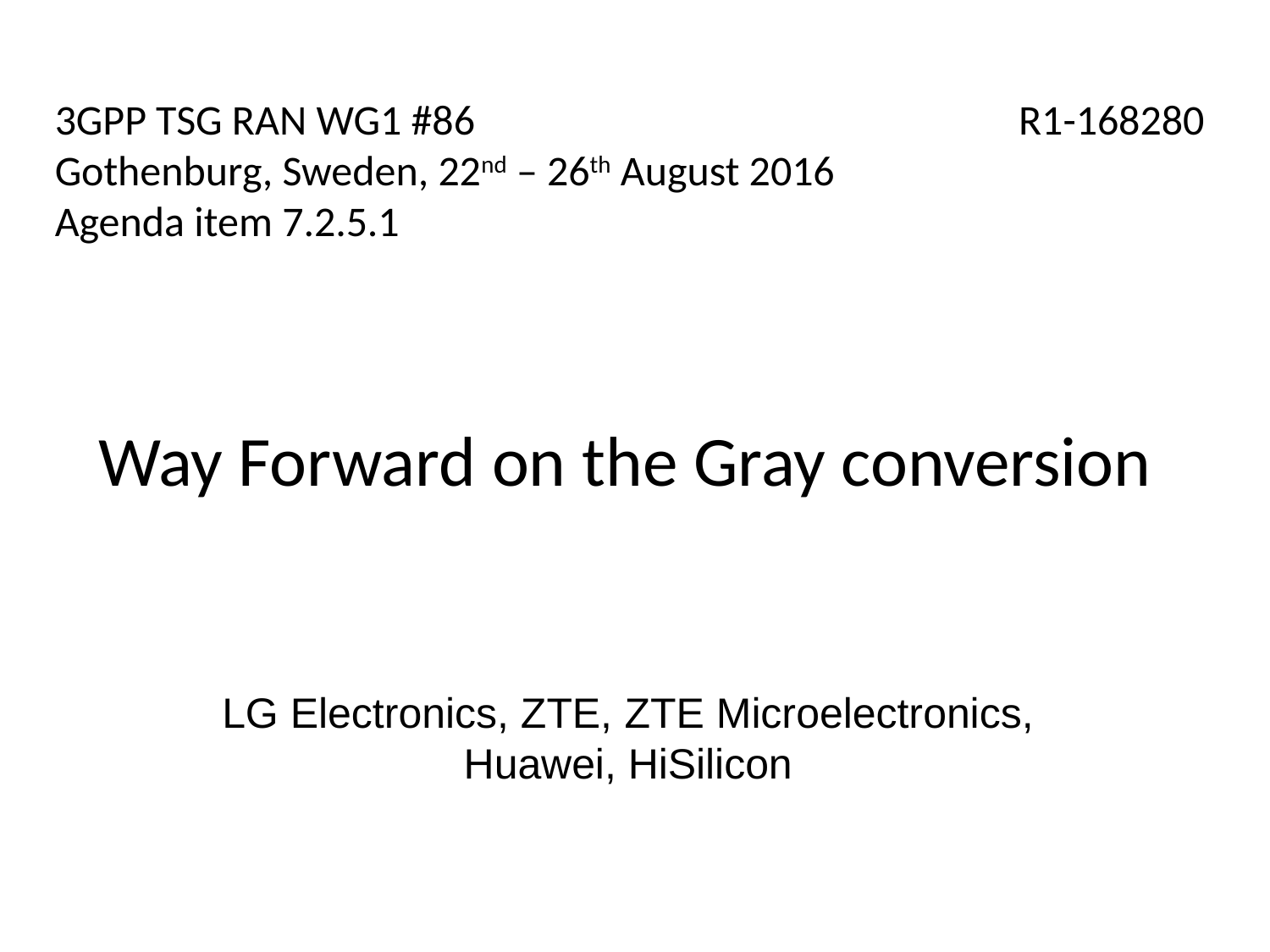

3GPP TSG RAN WG1 #86
Gothenburg, Sweden, 22nd – 26th August 2016
Agenda item 7.2.5.1
R1-168280
Way Forward on the Gray conversion
LG Electronics, ZTE, ZTE Microelectronics, Huawei, HiSilicon